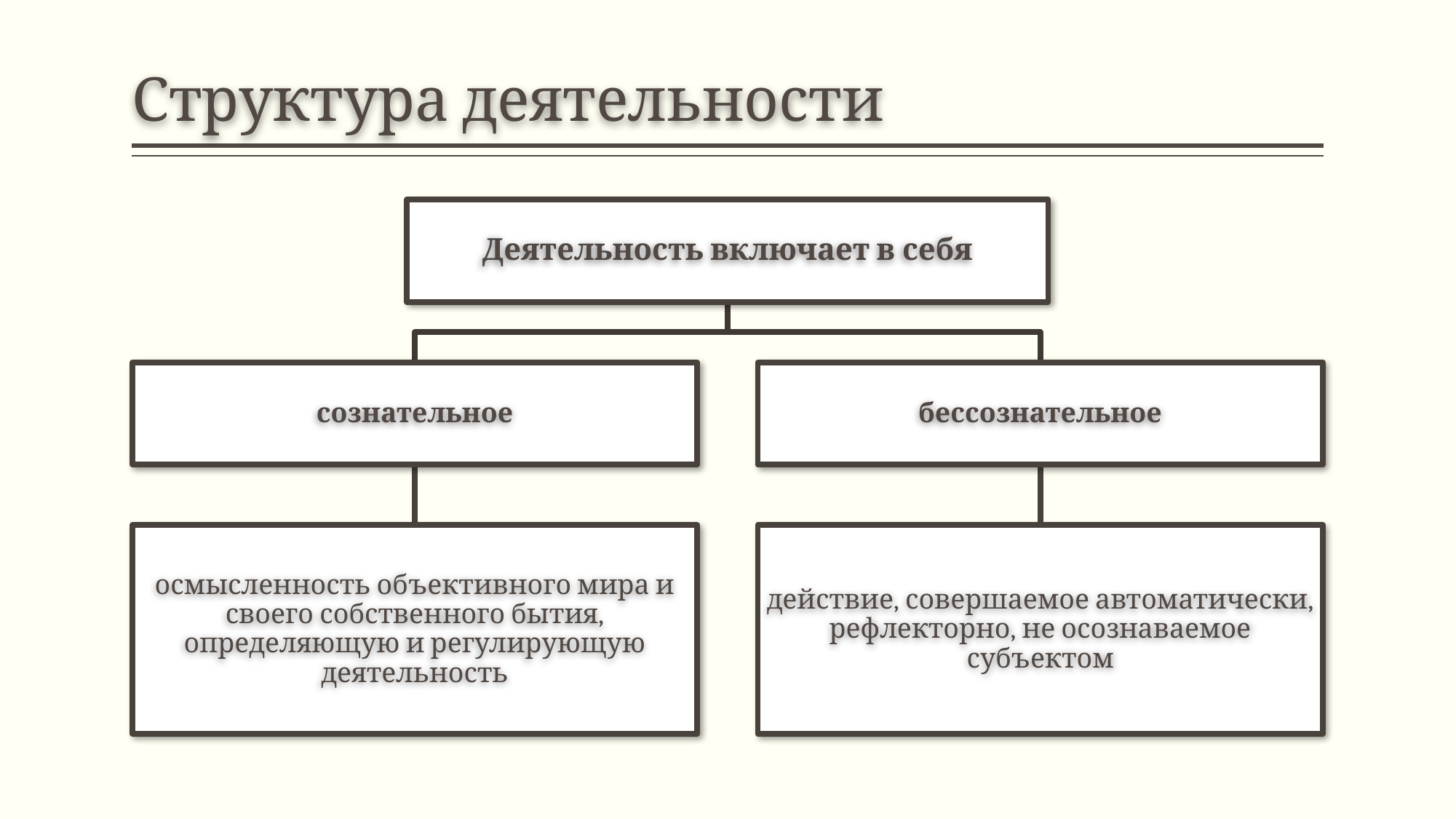

# Структура деятельности

Деятельность включает в себя

сознательное

бессознательное

осмысленность объективного мира и своего собственного бытия, определяющую и регулирующую деятельность

действие, совершаемое автоматически, рефлекторно, не осознаваемое субъектом